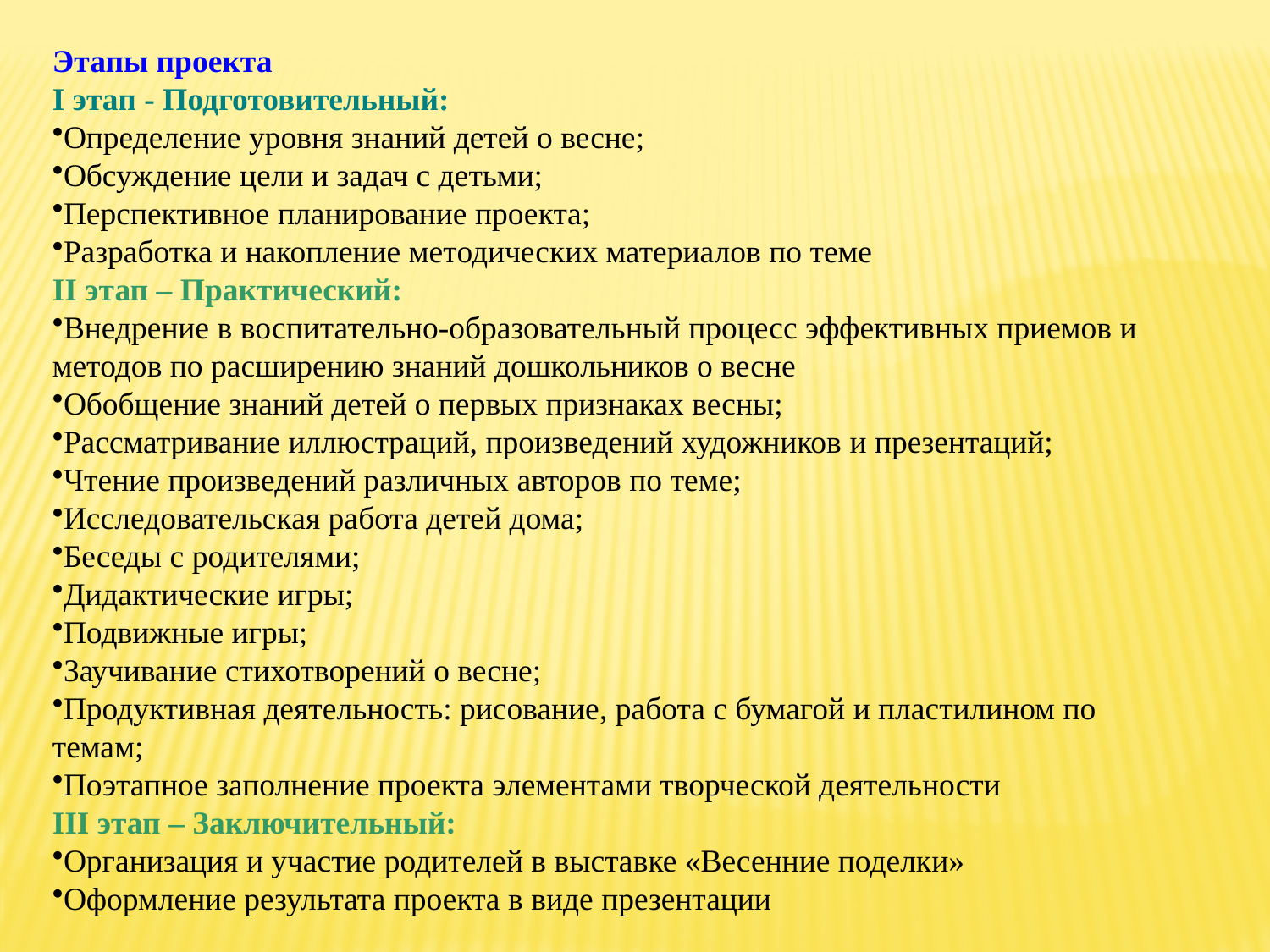

Этапы проекта
I этап - Подготовительный:
Определение уровня знаний детей о весне;
Обсуждение цели и задач с детьми;
Перспективное планирование проекта;
Разработка и накопление методических материалов по теме
II этап – Практический:
Внедрение в воспитательно-образовательный процесс эффективных приемов и методов по расширению знаний дошкольников о весне
Обобщение знаний детей о первых признаках весны;
Рассматривание иллюстраций, произведений художников и презентаций;
Чтение произведений различных авторов по теме;
Исследовательская работа детей дома;
Беседы с родителями;
Дидактические игры;
Подвижные игры;
Заучивание стихотворений о весне;
Продуктивная деятельность: рисование, работа с бумагой и пластилином по темам;
Поэтапное заполнение проекта элементами творческой деятельности
III этап – Заключительный:
Организация и участие родителей в выставке «Весенние поделки»
Оформление результата проекта в виде презентации